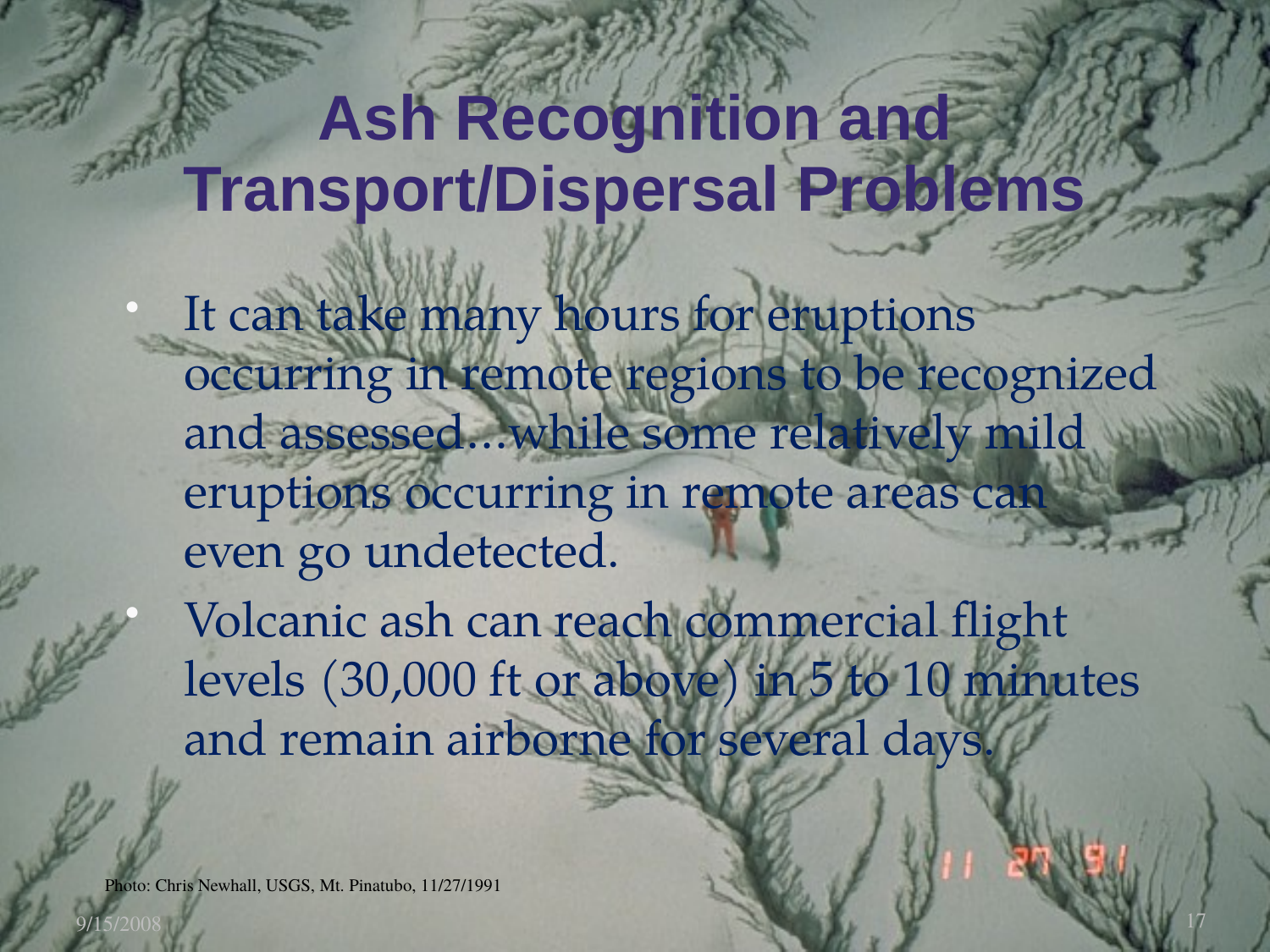

# Ash Recognition and Transport/Dispersal Problems
It can take many hours for eruptions occurring in remote regions to be recognized and assessed…while some relatively mild eruptions occurring in remote areas can even go undetected.
Volcanic ash can reach commercial flight levels (30,000 ft or above) in 5 to 10 minutes and remain airborne for several days.
Photo: Chris Newhall, USGS, Mt. Pinatubo, 11/27/1991
9/15/2008
17